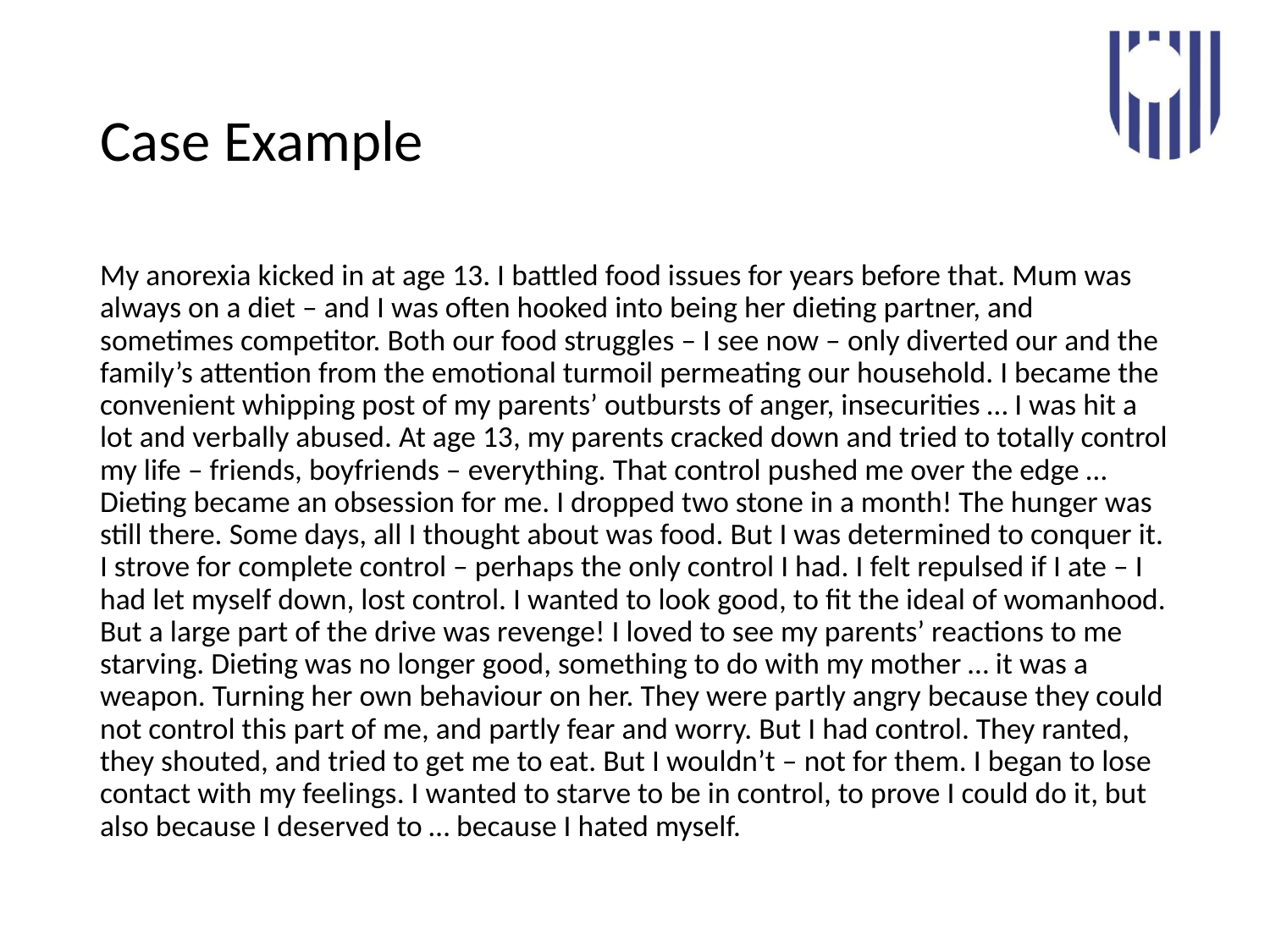

# Case Example
My anorexia kicked in at age 13. I battled food issues for years before that. Mum was always on a diet – and I was often hooked into being her dieting partner, and sometimes competitor. Both our food struggles – I see now – only diverted our and the family’s attention from the emotional turmoil permeating our household. I became the convenient whipping post of my parents’ outbursts of anger, insecurities … I was hit a lot and verbally abused. At age 13, my parents cracked down and tried to totally control my life – friends, boyfriends – everything. That control pushed me over the edge … Dieting became an obsession for me. I dropped two stone in a month! The hunger was still there. Some days, all I thought about was food. But I was determined to conquer it. I strove for complete control – perhaps the only control I had. I felt repulsed if I ate – I had let myself down, lost control. I wanted to look good, to fit the ideal of womanhood. But a large part of the drive was revenge! I loved to see my parents’ reactions to me starving. Dieting was no longer good, something to do with my mother … it was a weapon. Turning her own behaviour on her. They were partly angry because they could not control this part of me, and partly fear and worry. But I had control. They ranted, they shouted, and tried to get me to eat. But I wouldn’t – not for them. I began to lose contact with my feelings. I wanted to starve to be in control, to prove I could do it, but also because I deserved to … because I hated myself.